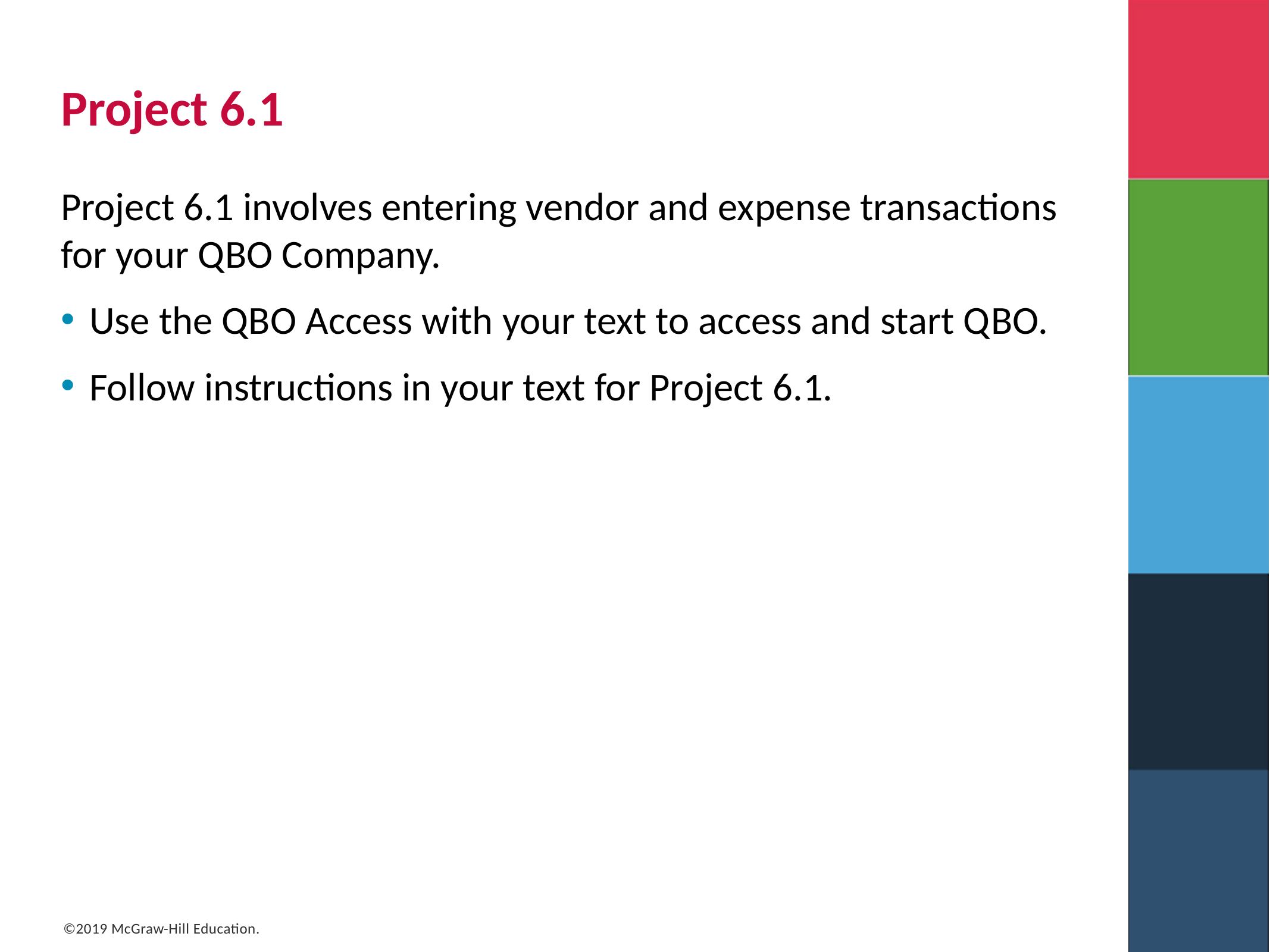

# Project 6.1
Project 6.1 involves entering vendor and expense transactions for your Q B O Company.
Use the Q B O Access with your text to access and start Q B O.
Follow instructions in your text for Project 6.1.